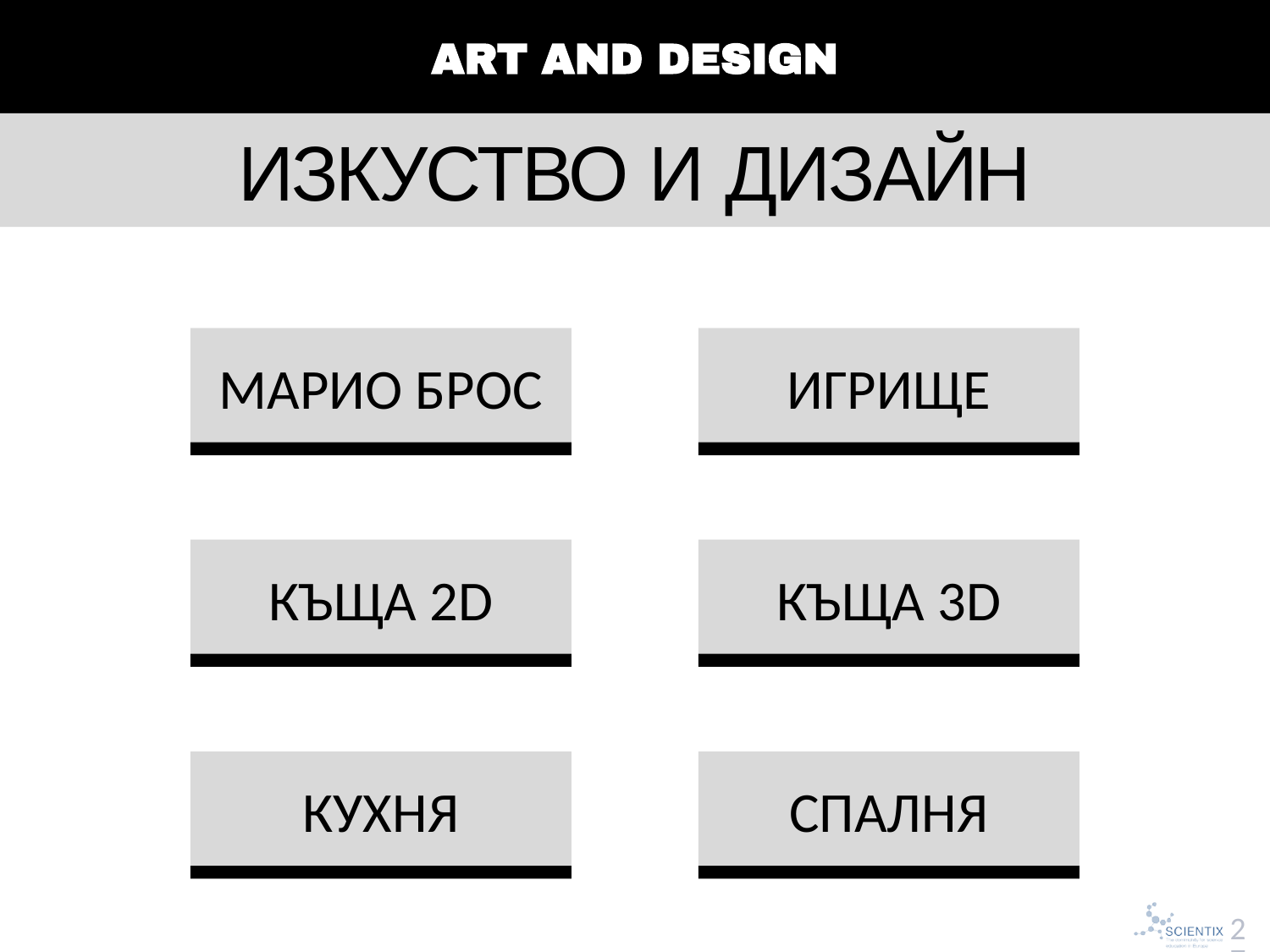

ART and Design
# Изкуство и дизайн
Марио Брос
Игрище

Къща 2D
Къща 3D

Кухня
Спалня

27